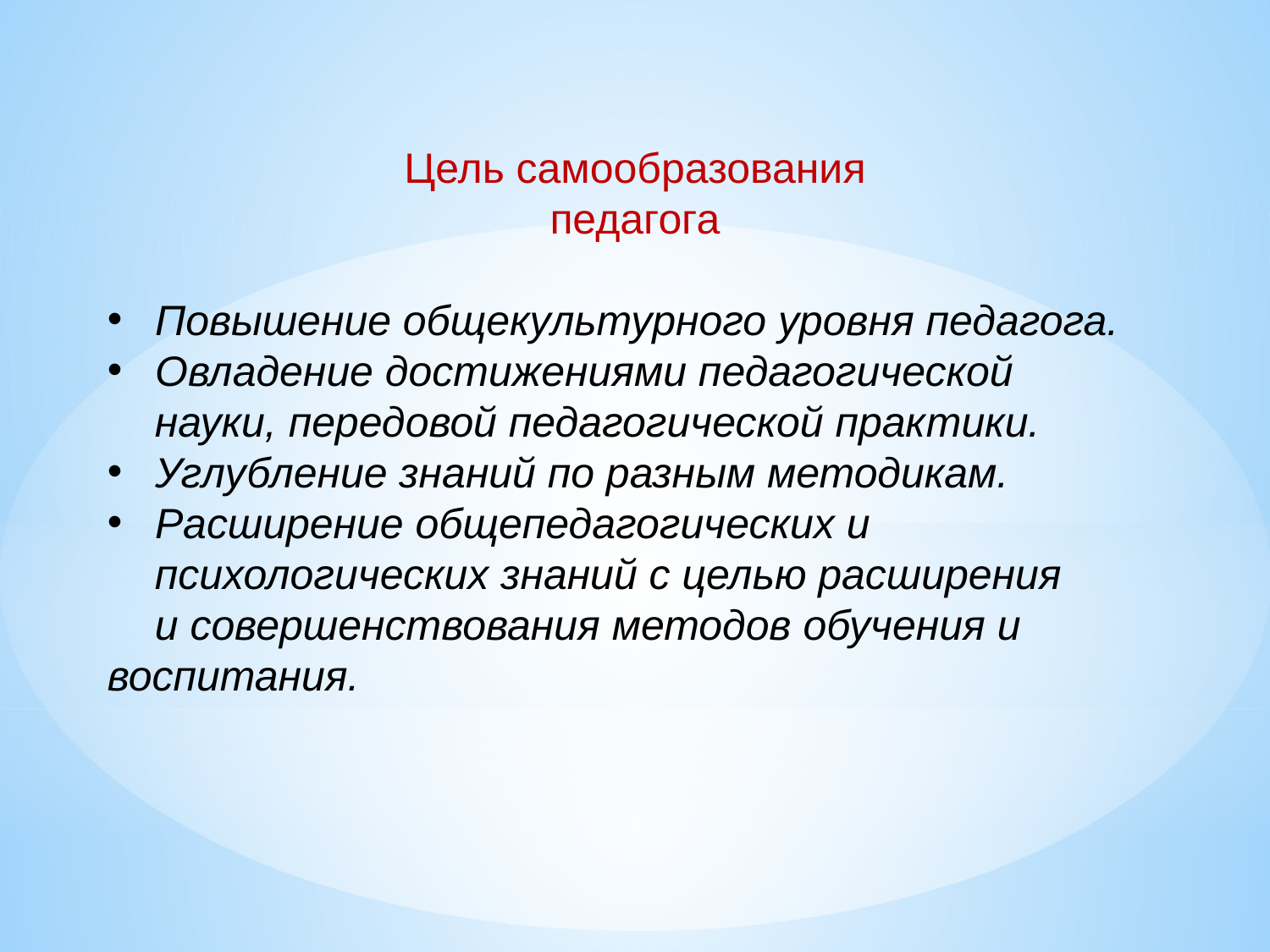

Цель самообразования
педагога

Повышение общекультурного уровня педагога.
Овладение достижениями педагогической
    науки, передовой педагогической практики.
Углубление знаний по разным методикам.
Расширение общепедагогических и
    психологических знаний с целью расширения
    и совершенствования методов обучения и           воспитания.